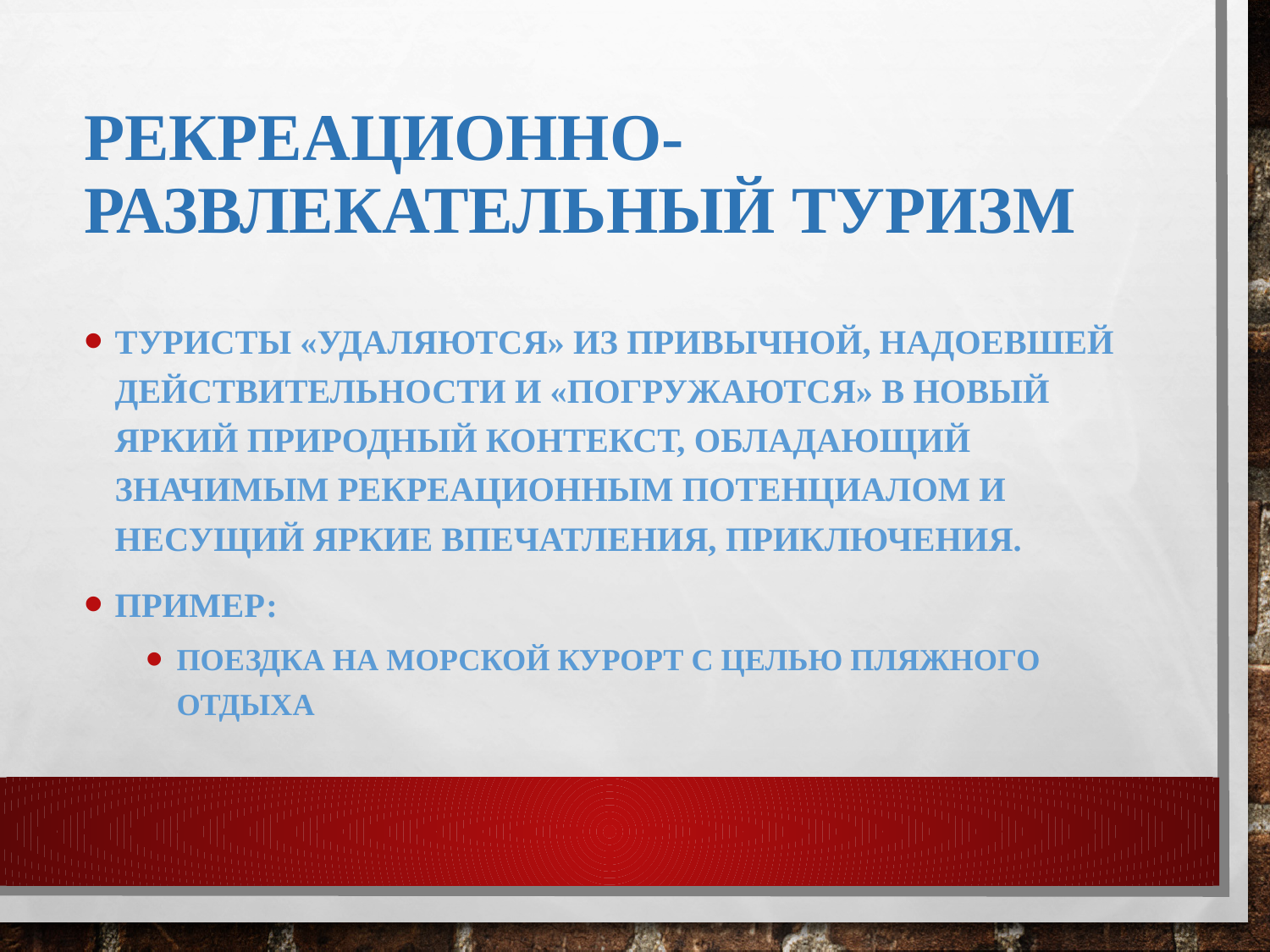

# Рекреационно-развлекательный туризм
туристы «удаляются» из привычной, надоевшей действительности и «погружаются» в новый яркий природный контекст, обладающий значимым рекреационным потенциалом и несущий яркие впечатления, приключения.
Пример:
поездка на морской курорт с целью пляжного отдыха